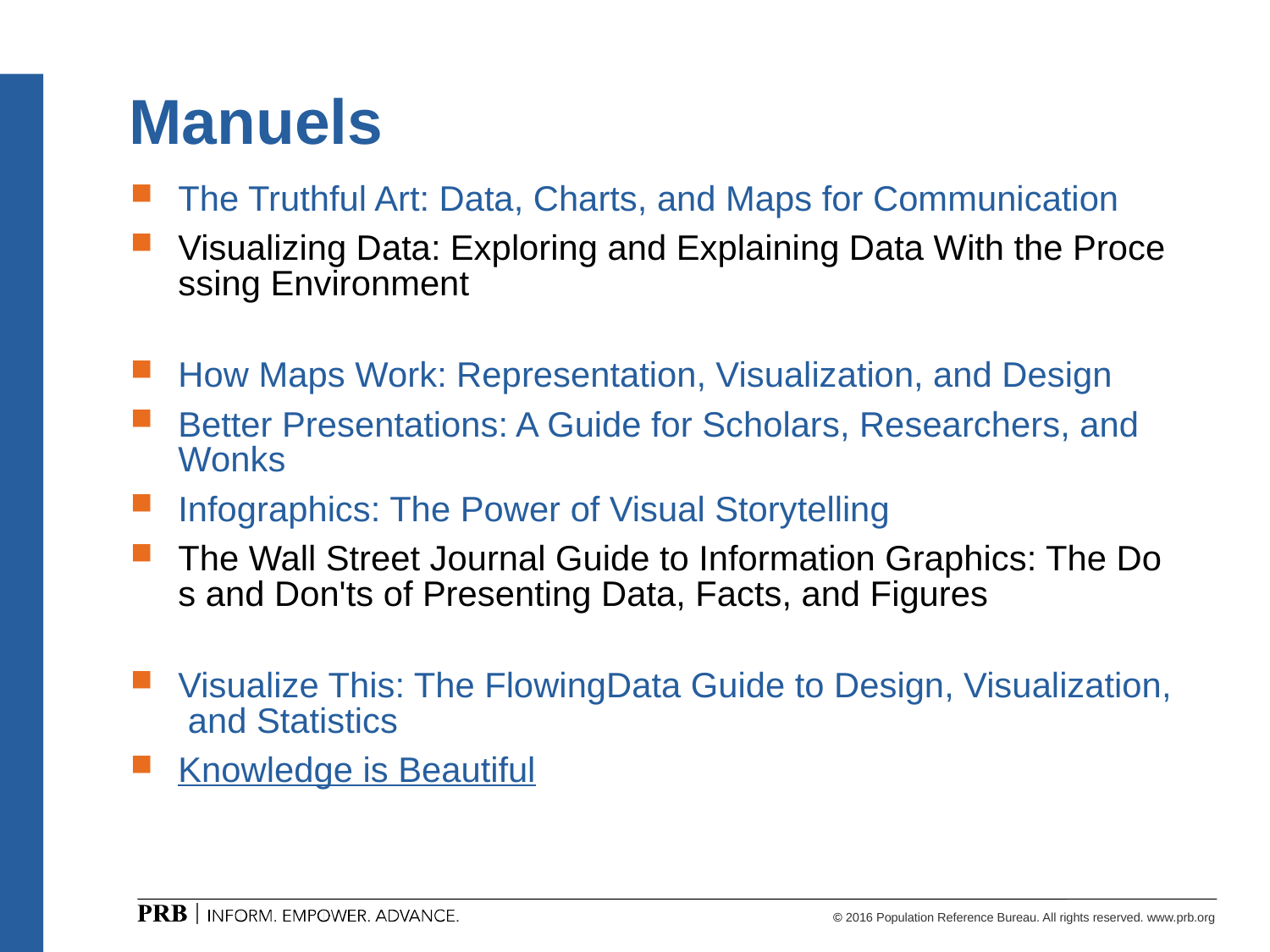

# Manuels
The Truthful Art: Data, Charts, and Maps for Communication
Visualizing Data: Exploring and Explaining Data With the Processing Environment
How Maps Work: Representation, Visualization, and Design
Better Presentations: A Guide for Scholars, Researchers, and Wonks
Infographics: The Power of Visual Storytelling
The Wall Street Journal Guide to Information Graphics: The Dos and Don'ts of Presenting Data, Facts, and Figures
Visualize This: The FlowingData Guide to Design, Visualization, and Statistics
Knowledge is Beautiful